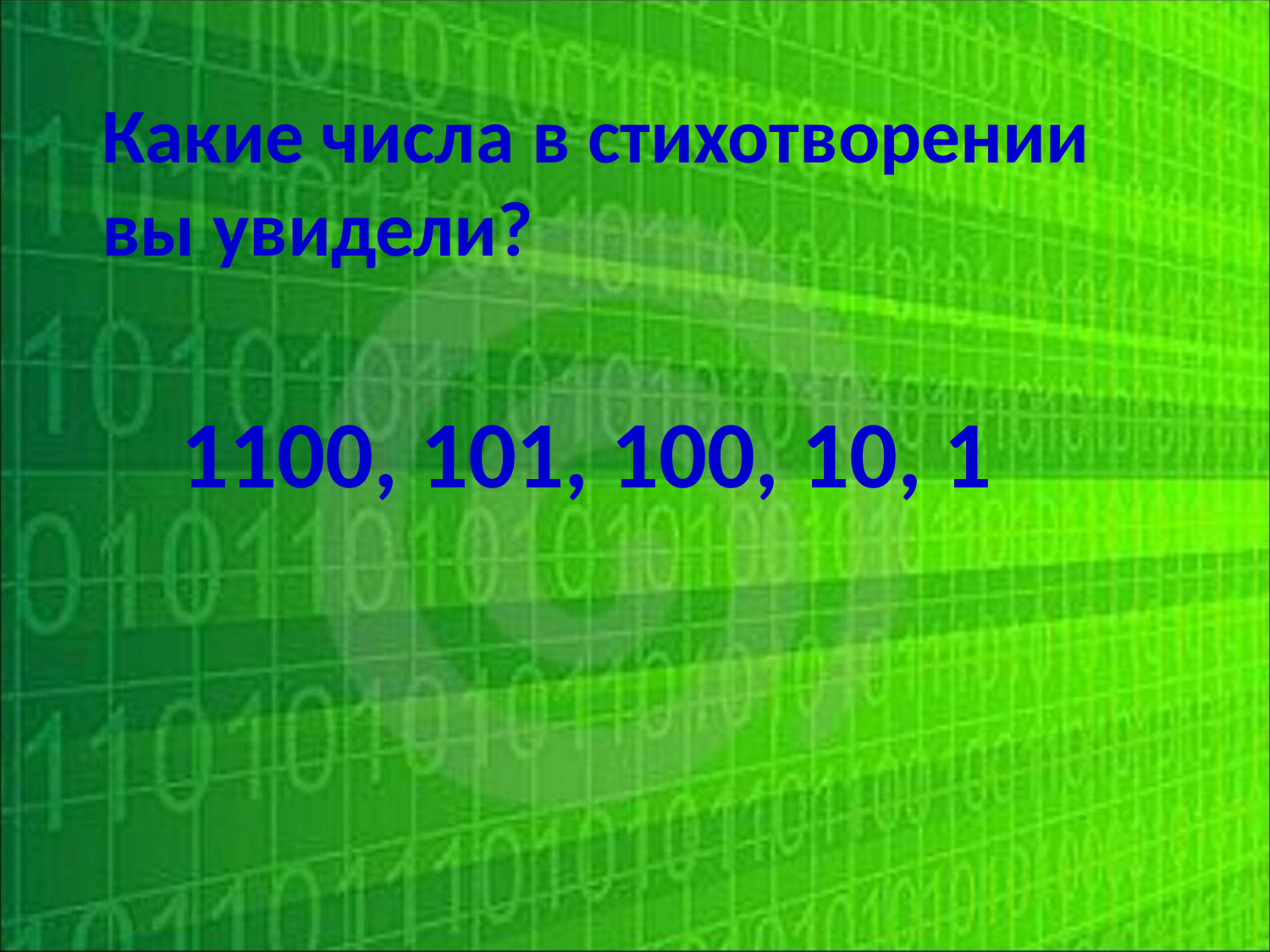

Какие числа в стихотворении вы увидели?
1100, 101, 100, 10, 1